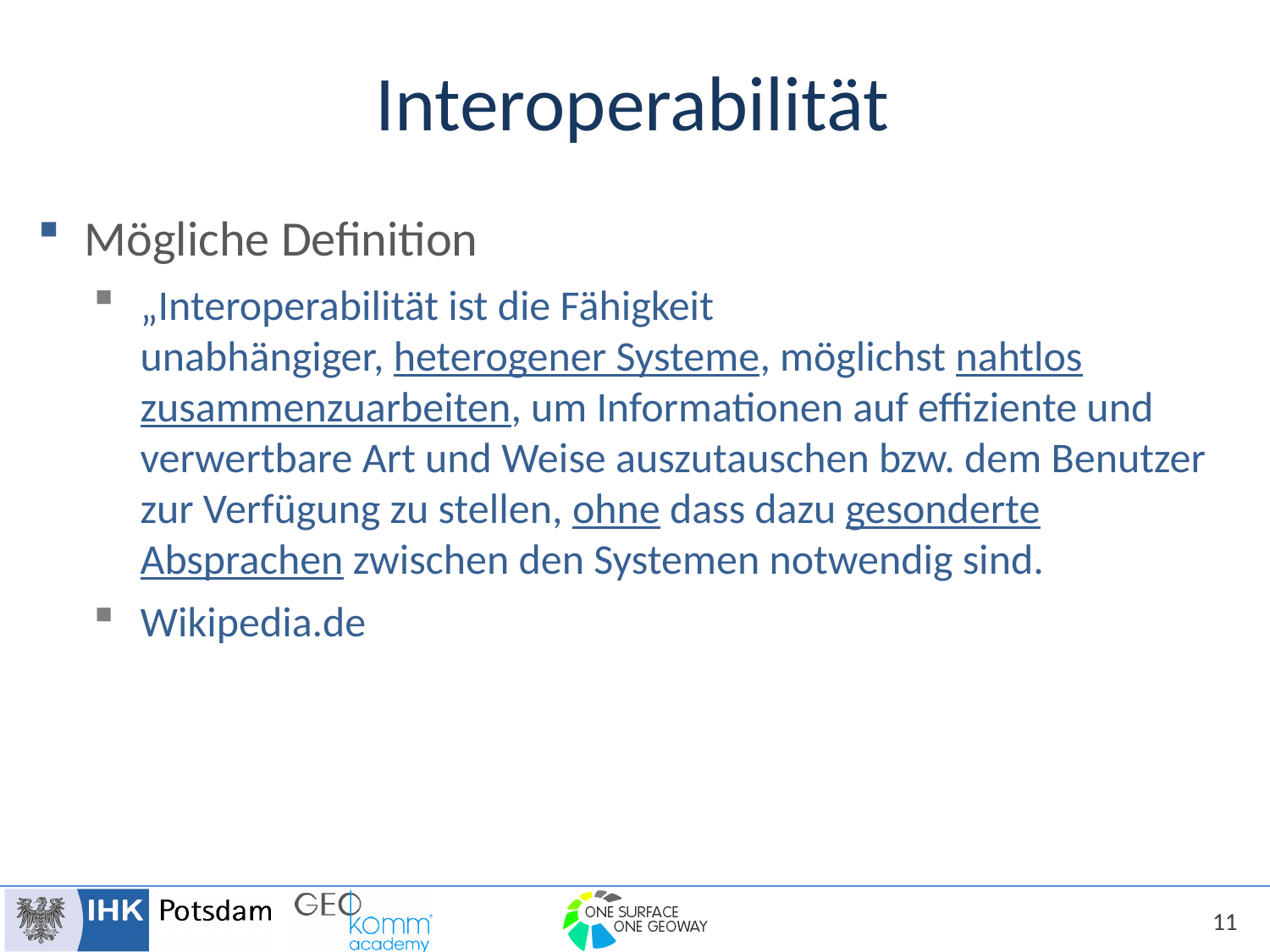

# Interoperabilität
Mögliche Definition
„Interoperabilität ist die Fähigkeit
unabhängiger, heterogener Systeme, möglichst nahtlos zusammenzuarbeiten, um Informationen auf effiziente und verwertbare Art und Weise auszutauschen bzw. dem Benutzer zur Verfügung zu stellen, ohne dass dazu gesonderte Absprachen zwischen den Systemen notwendig sind.
Wikipedia.de

11